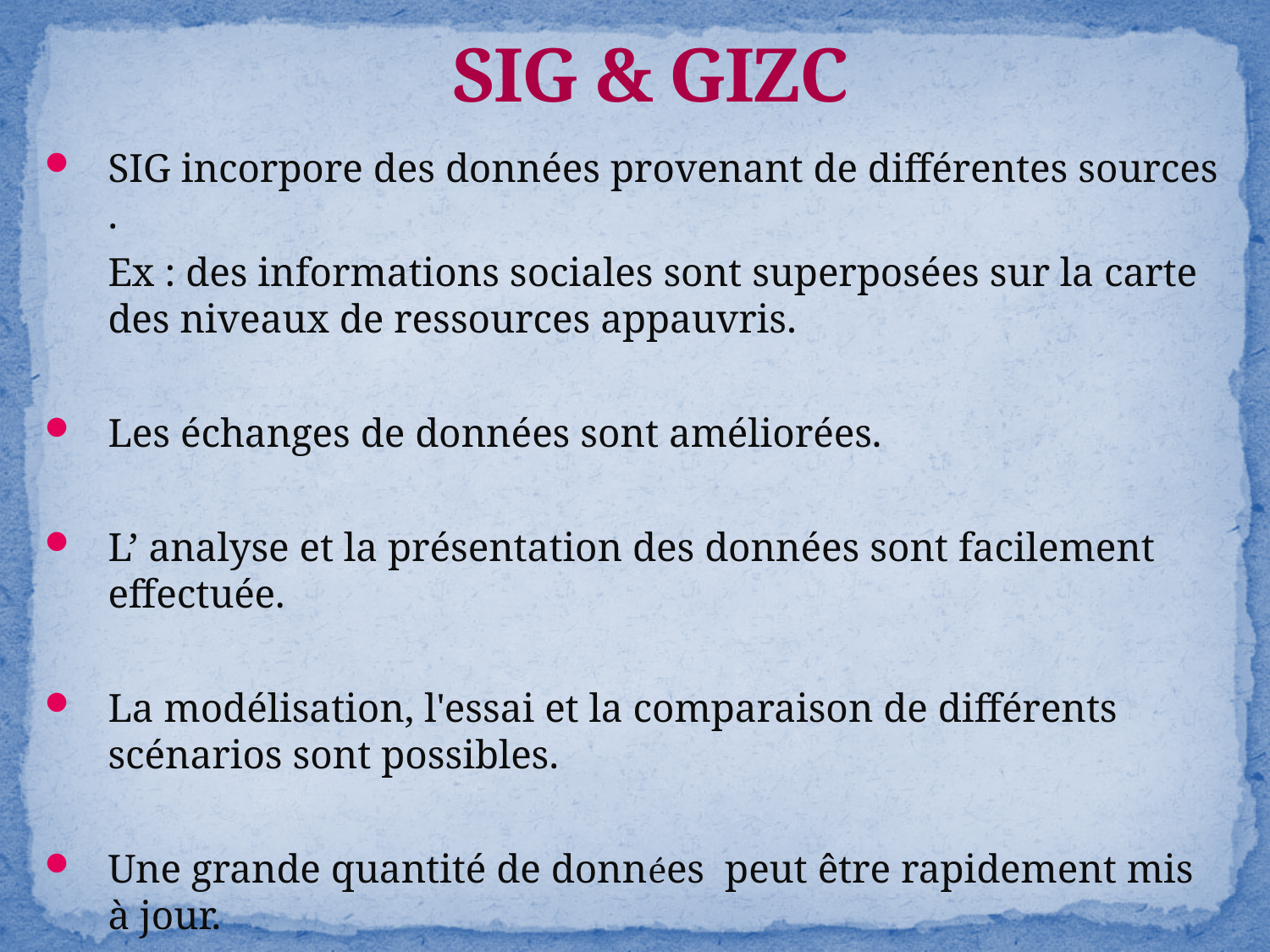

SIG & GIZC
SIG incorpore des données provenant de différentes sources .
	Ex : des informations sociales sont superposées sur la carte des niveaux de ressources appauvris.

Les échanges de données sont améliorées.

L’ analyse et la présentation des données sont facilement effectuée.

La modélisation, l'essai et la comparaison de différents scénarios sont possibles.

Une grande quantité de données  peut être rapidement mis à jour.

La manipulation/le stockage de grande volume de données.